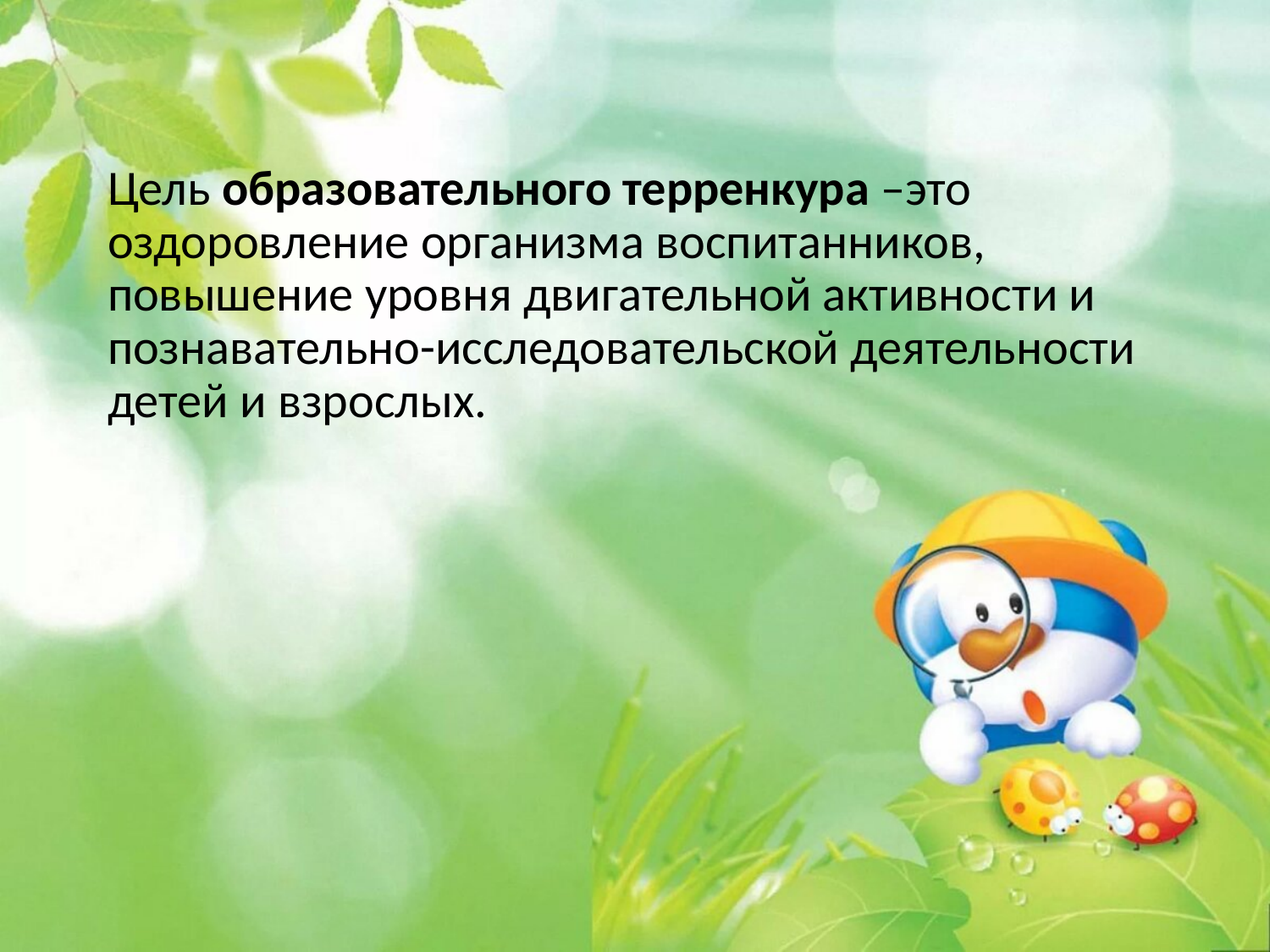

Цель образовательного терренкура –это  оздоровление организма воспитанников, повышение уровня двигательной активности и  познавательно-исследовательской деятельности детей и взрослых.